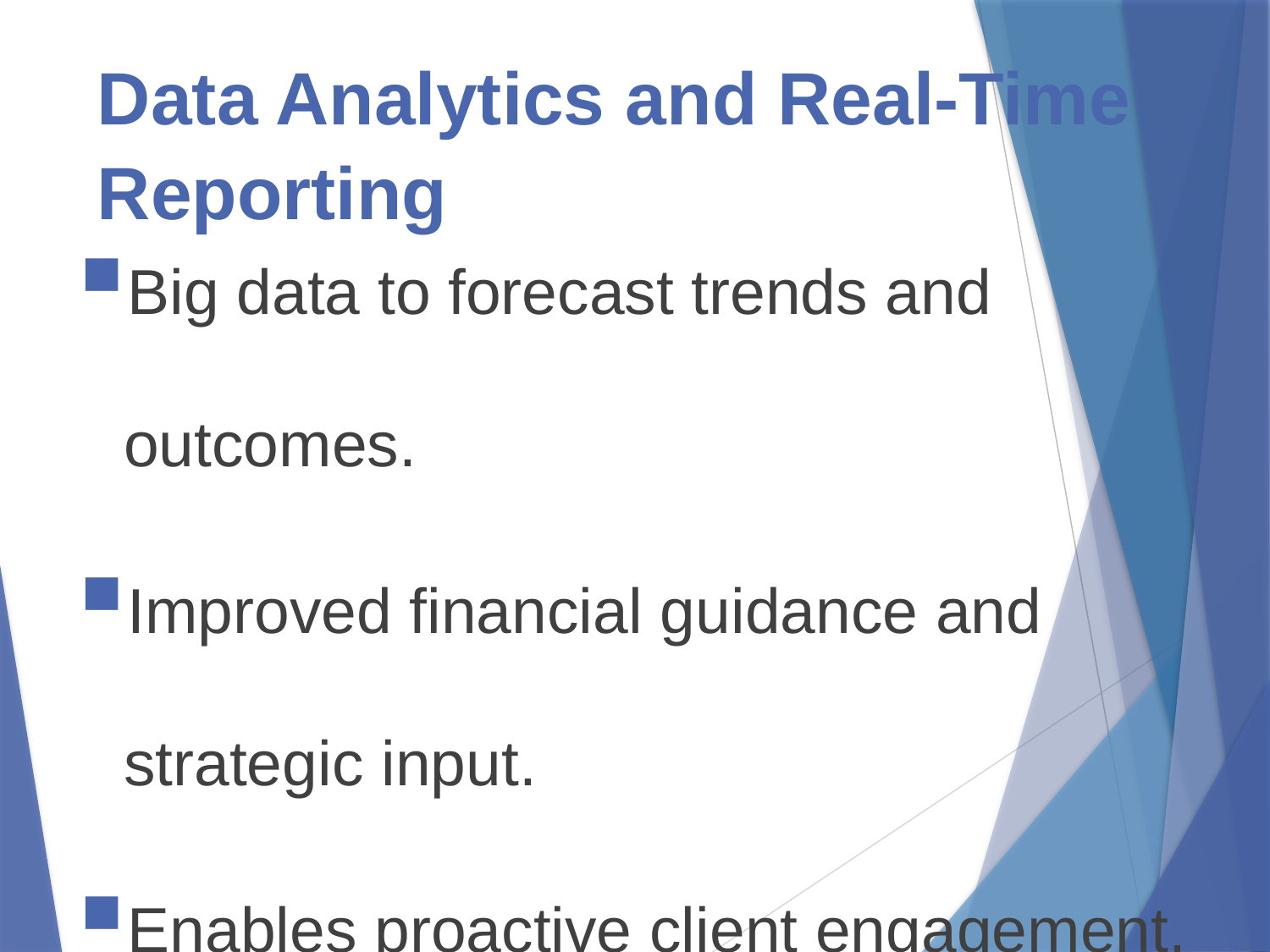

# Data Analytics and Real-Time Reporting
Big data to forecast trends and outcomes.
Improved financial guidance and strategic input.
Enables proactive client engagement.